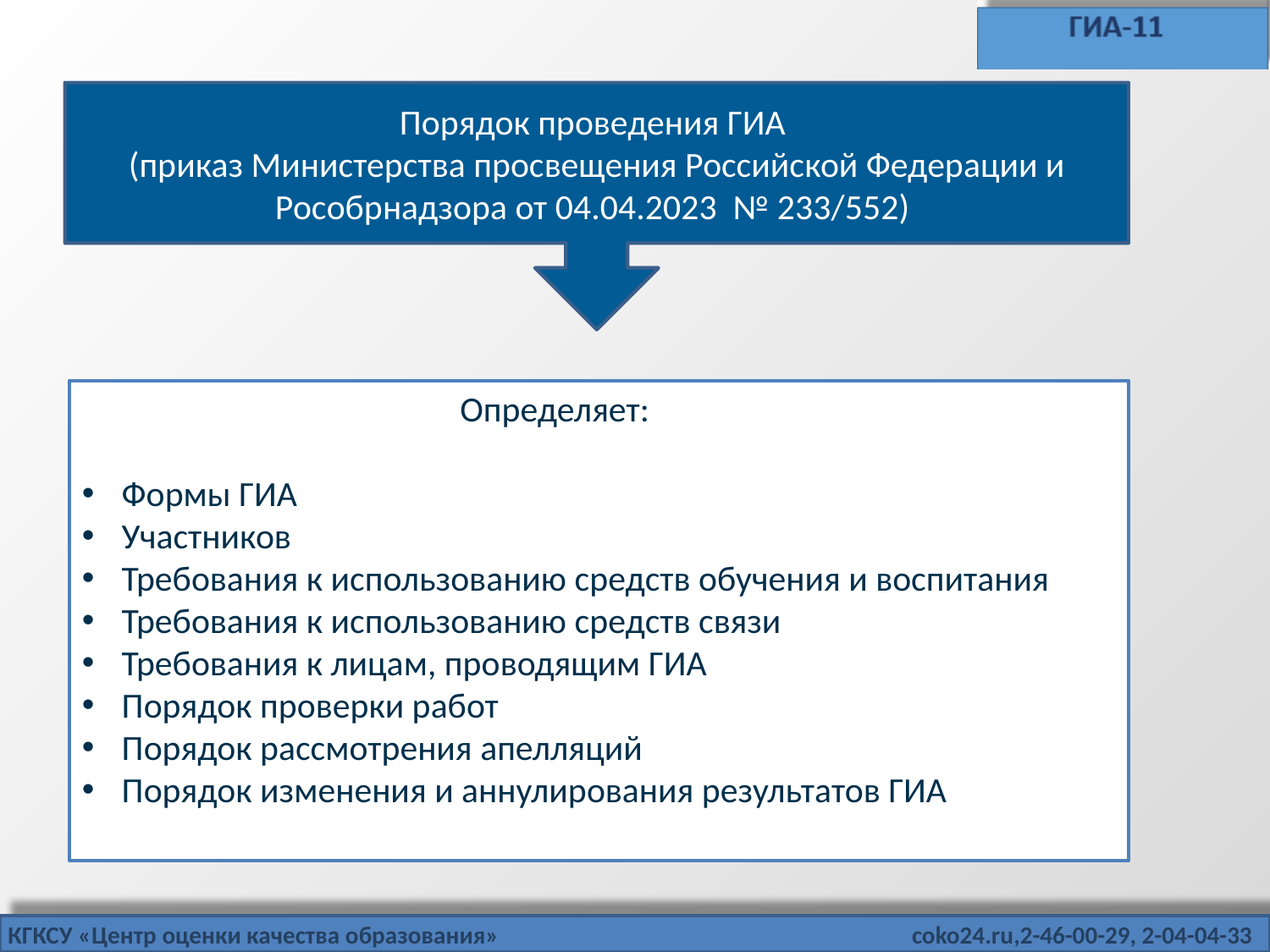

Порядок проведения ГИА
(приказ Министерства просвещения Российской Федерации и Рособрнадзора от 04.04.2023  № 233/552)

                                               Определяет:

Формы ГИА
Участников
Требования к использованию средств обучения и воспитания
Требования к использованию средств связи
Требования к лицам, проводящим ГИА
Порядок проверки работ
Порядок рассмотрения апелляций
Порядок изменения и аннулирования результатов ГИА